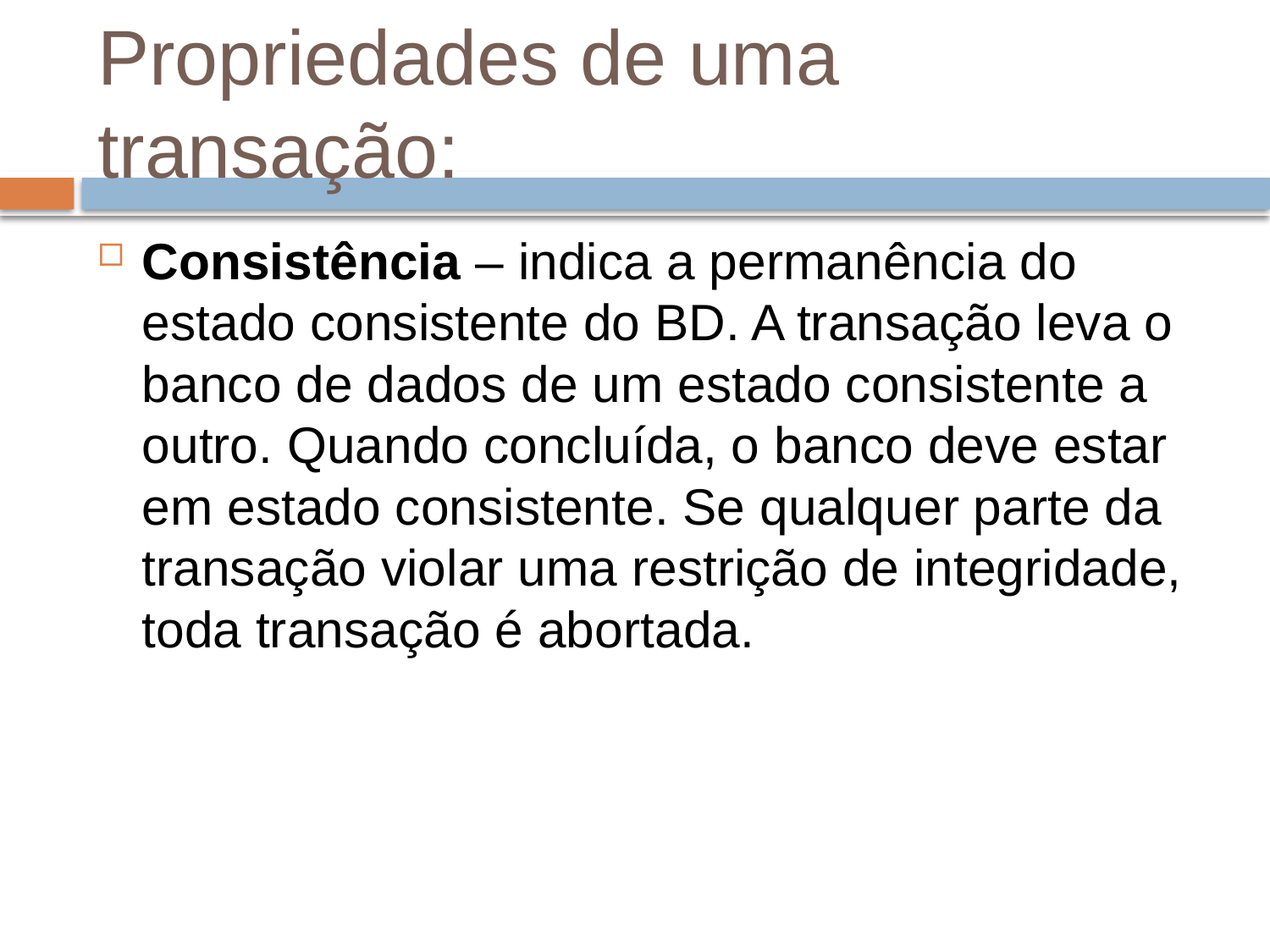

# Propriedades de uma transação:
Consistência – indica a permanência do estado consistente do BD. A transação leva o banco de dados de um estado consistente a outro. Quando concluída, o banco deve estar em estado consistente. Se qualquer parte da transação violar uma restrição de integridade, toda transação é abortada.